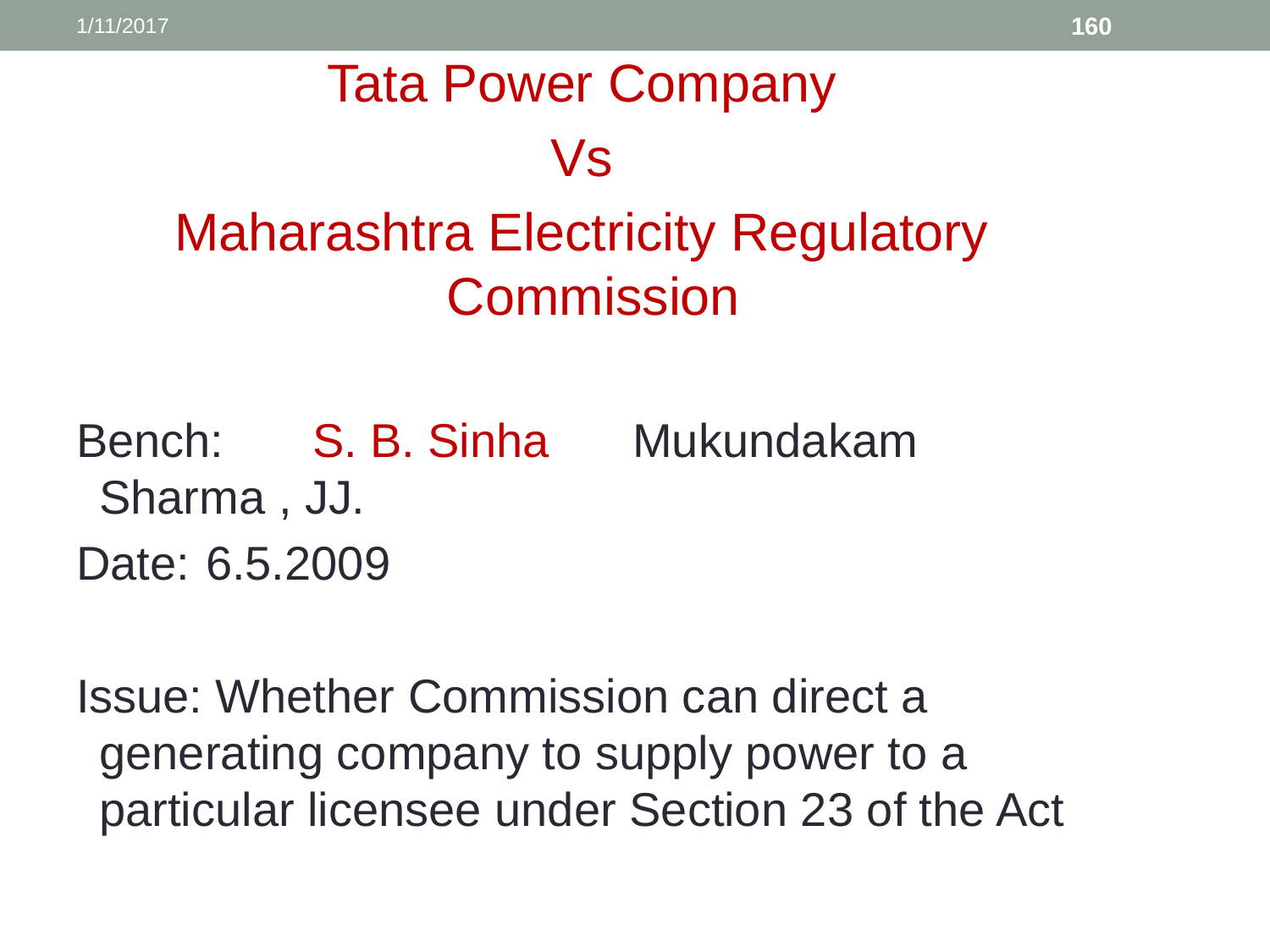

1/11/2017
160
Tata Power Company
Vs
Maharashtra Electricity Regulatory Commission

Bench: 	S. B. Sinha 					Mukundakam Sharma , JJ.
Date: 	6.5.2009

Issue: Whether Commission can direct a generating company to supply power to a particular licensee under Section 23 of the Act